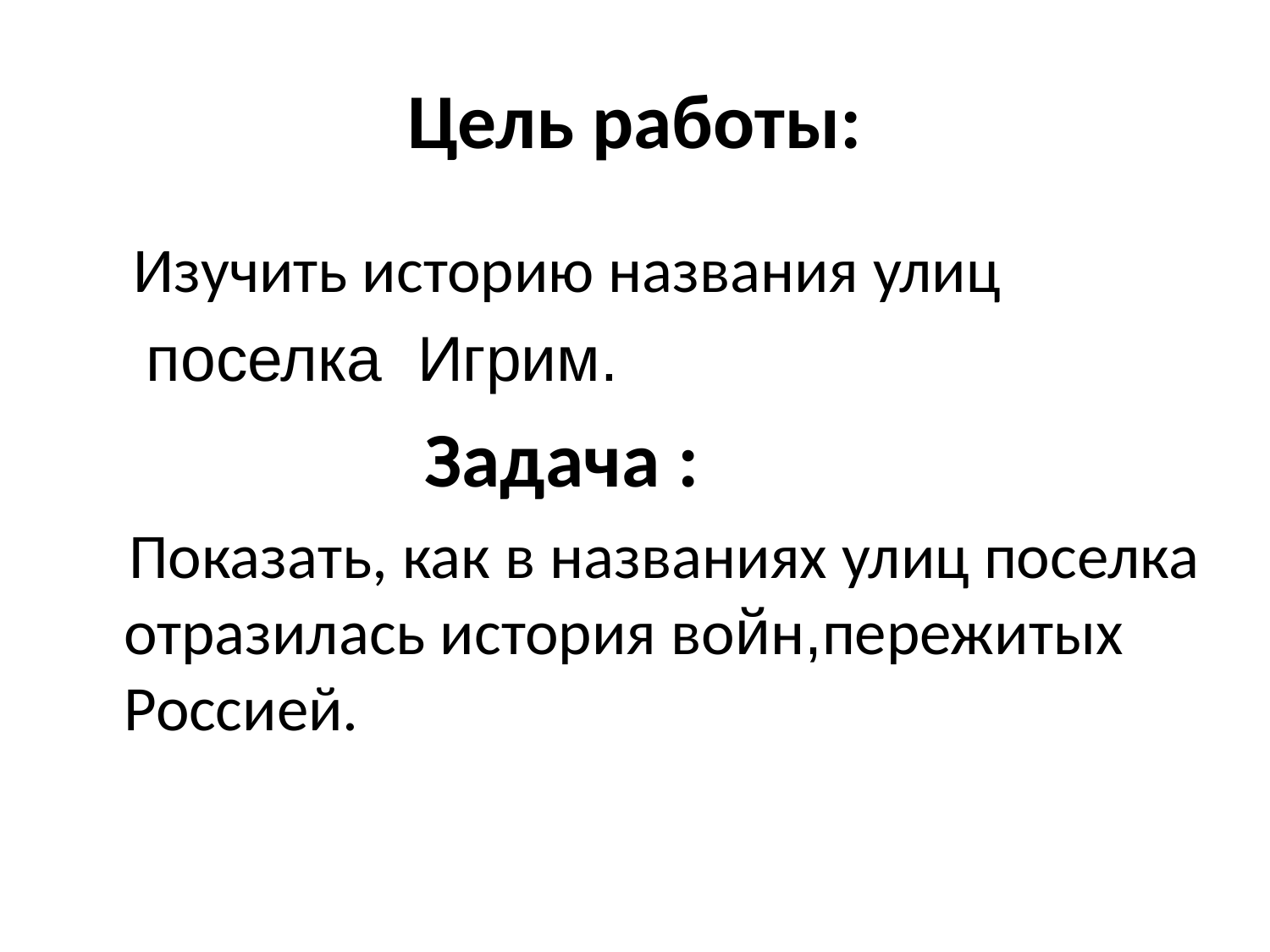

# Цель работы:
    Изучить историю названия улиц
    поселка  Игрим.
                        Задача :
   Показать, как в названиях улиц поселка отразилась история войн,пережитых  Россией.